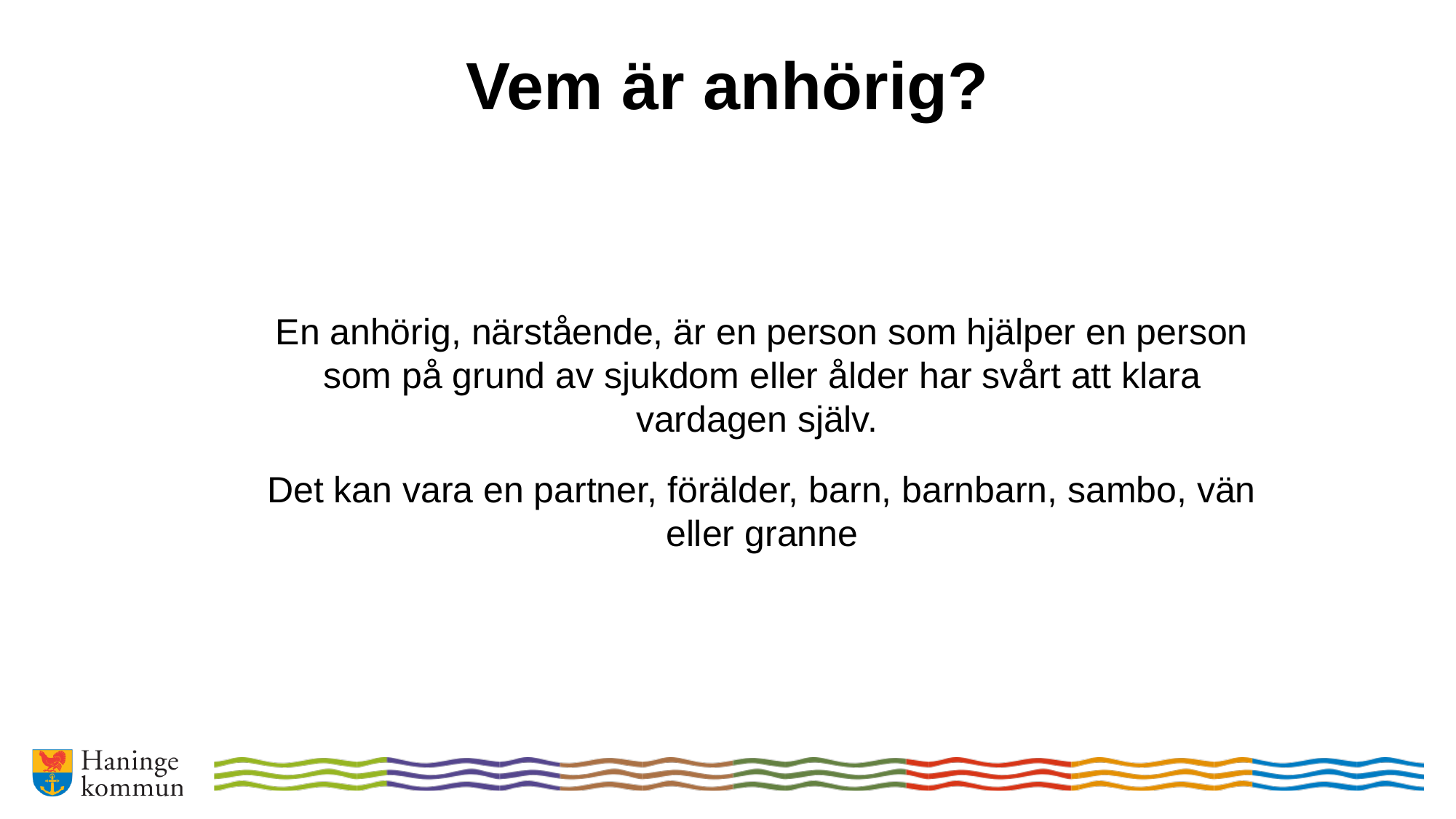

# Vem är anhörig?

En anhörig, närstående, är en person som hjälper en person som på grund av sjukdom eller ålder har svårt att klara vardagen själv.
Det kan vara en partner, förälder, barn, barnbarn, sambo, vän eller granne